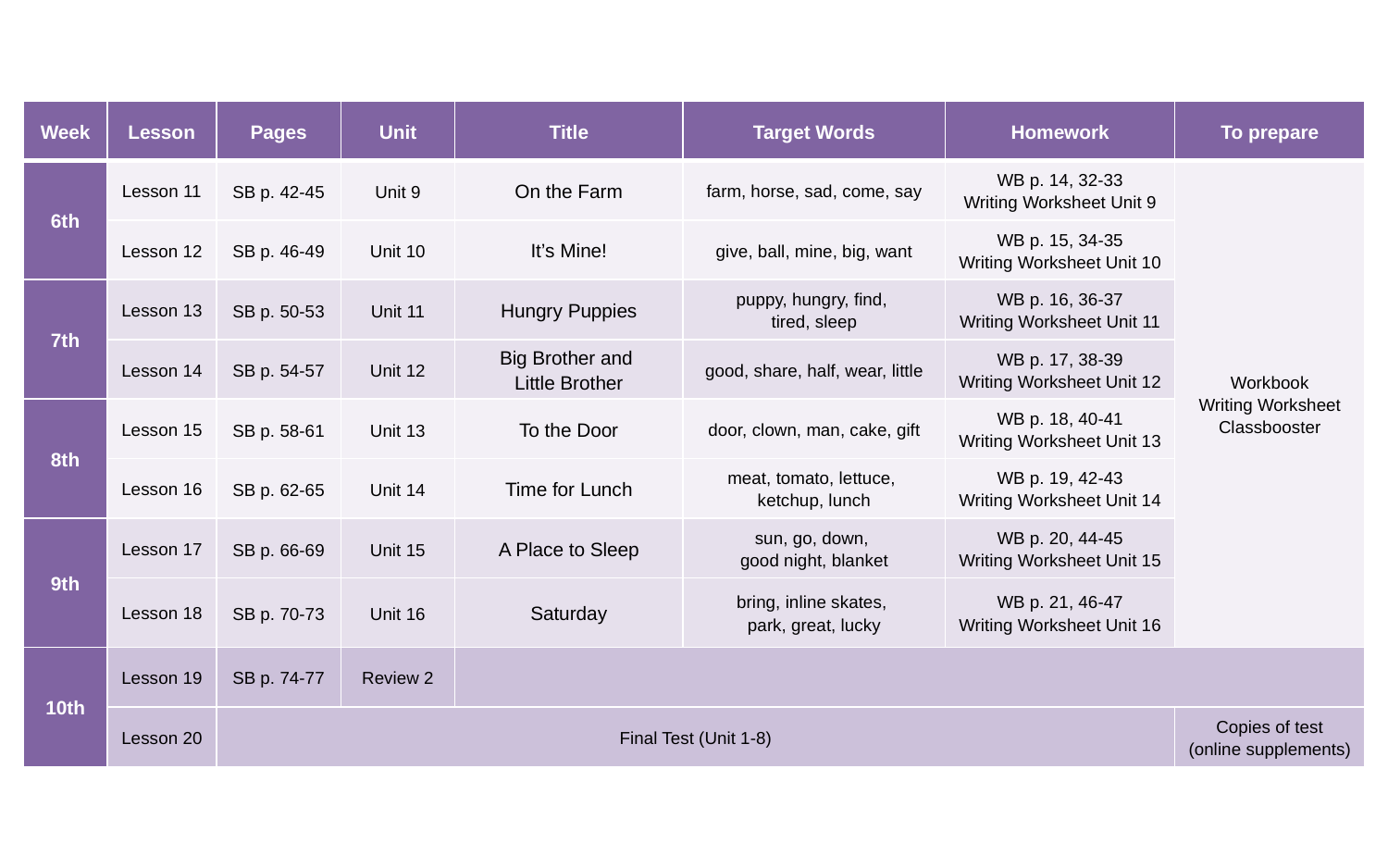

| Week | Lesson | Pages | Unit | Title | Target Words | Homework | To prepare |
| --- | --- | --- | --- | --- | --- | --- | --- |
| 6th | Lesson 11 | SB p. 42-45 | Unit 9 | On the Farm | farm, horse, sad, come, say | WB p. 14, 32-33 Writing Worksheet Unit 9 | Workbook Writing Worksheet Classbooster |
|  | Lesson 12 | SB p. 46-49 | Unit 10 | It’s Mine! | give, ball, mine, big, want | WB p. 15, 34-35 Writing Worksheet Unit 10 |  |
| 7th | Lesson 13 | SB p. 50-53 | Unit 11 | Hungry Puppies | puppy, hungry, find, tired, sleep | WB p. 16, 36-37 Writing Worksheet Unit 11 |  |
|  | Lesson 14 | SB p. 54-57 | Unit 12 | Big Brother and Little Brother | good, share, half, wear, little | WB p. 17, 38-39 Writing Worksheet Unit 12 |  |
| 8th | Lesson 15 | SB p. 58-61 | Unit 13 | To the Door | door, clown, man, cake, gift | WB p. 18, 40-41 Writing Worksheet Unit 13 |  |
|  | Lesson 16 | SB p. 62-65 | Unit 14 | Time for Lunch | meat, tomato, lettuce, ketchup, lunch | WB p. 19, 42-43 Writing Worksheet Unit 14 |  |
| 9th | Lesson 17 | SB p. 66-69 | Unit 15 | A Place to Sleep | sun, go, down, good night, blanket | WB p. 20, 44-45 Writing Worksheet Unit 15 |  |
|  | Lesson 18 | SB p. 70-73 | Unit 16 | Saturday | bring, inline skates, park, great, lucky | WB p. 21, 46-47 Writing Worksheet Unit 16 |  |
| 10th | Lesson 19 | SB p. 74-77 | Review 2 |  |  |  |  |
|  | Lesson 20 | Final Test (Unit 1-8) |  |  |  |  | Copies of test (online supplements) |